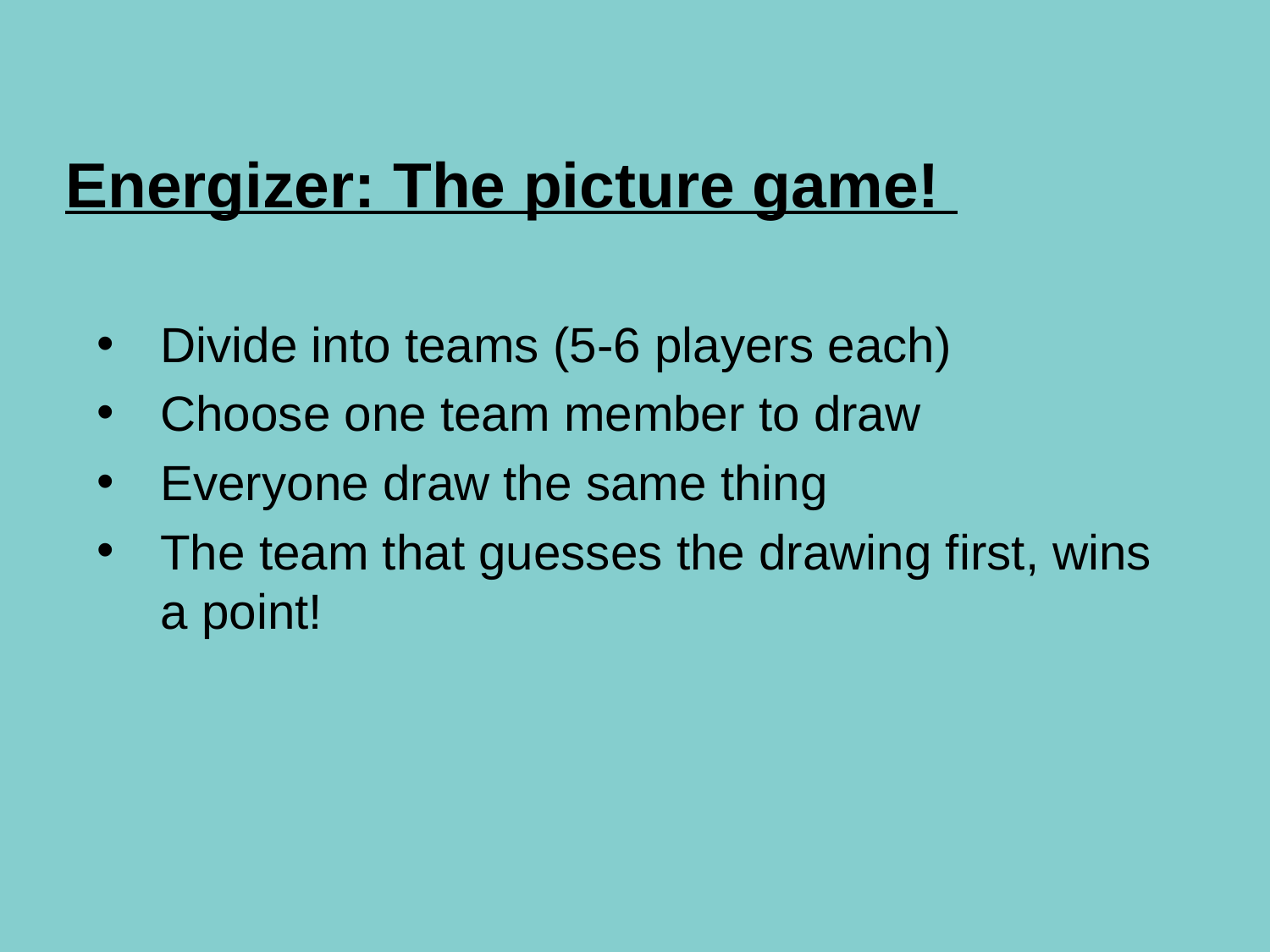

# Energizer: The picture game!
Divide into teams (5-6 players each)
Choose one team member to draw
Everyone draw the same thing
The team that guesses the drawing first, wins a point!